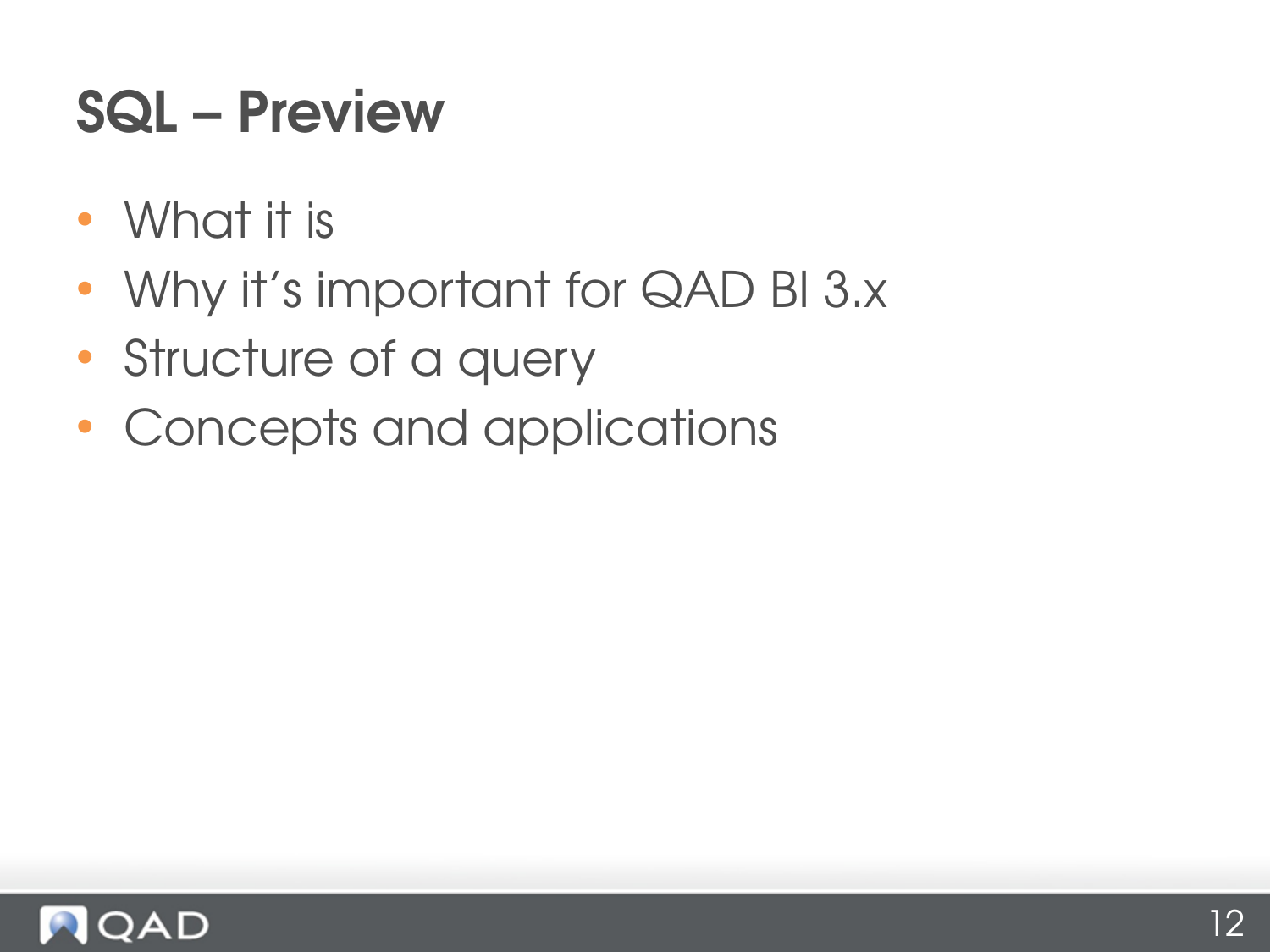

# SQL – Preview
What it is
Why it’s important for QAD BI 3.x
Structure of a query
Concepts and applications

12